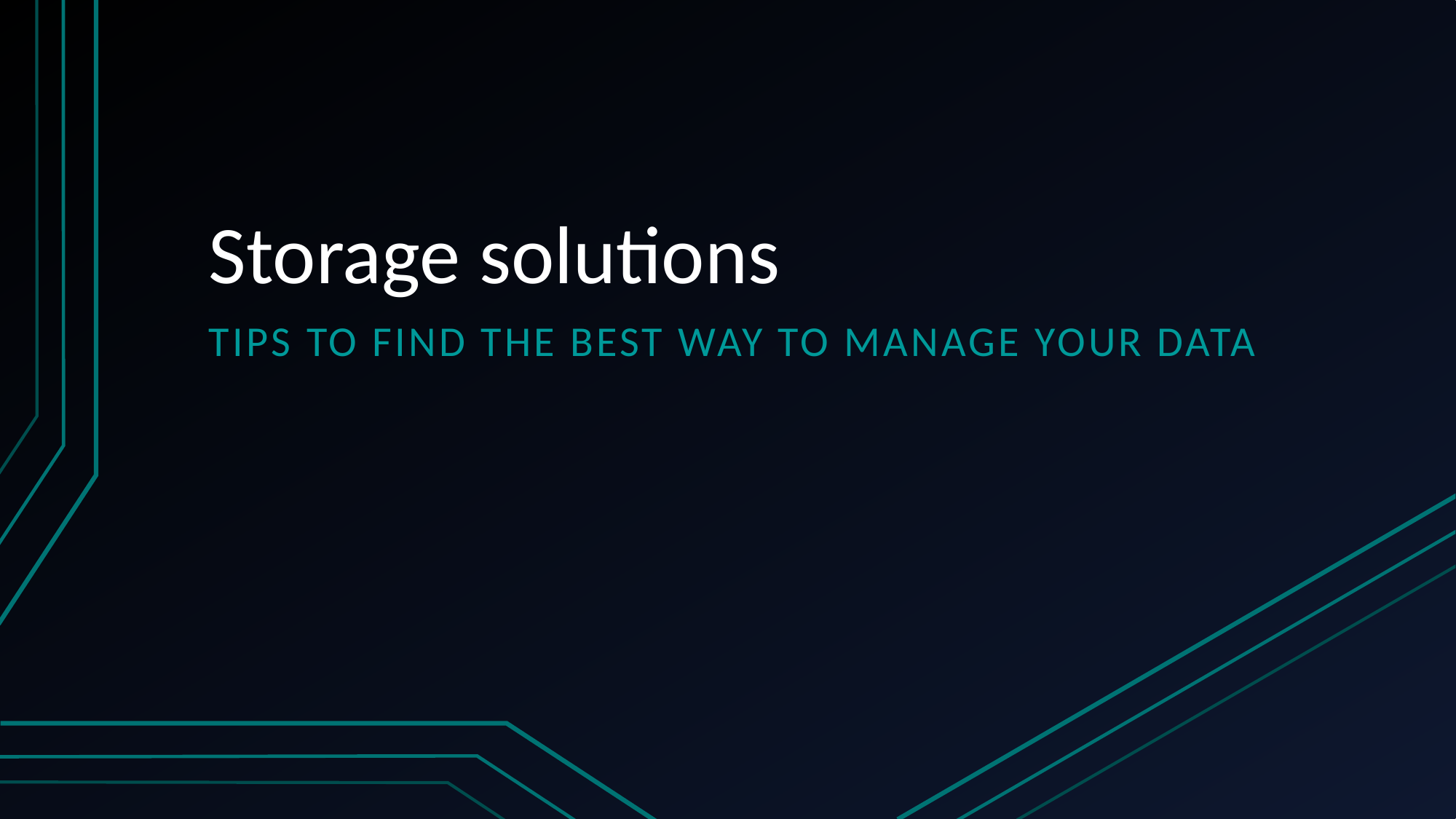

# Storage solutions
Tips to find the best way to manage your data